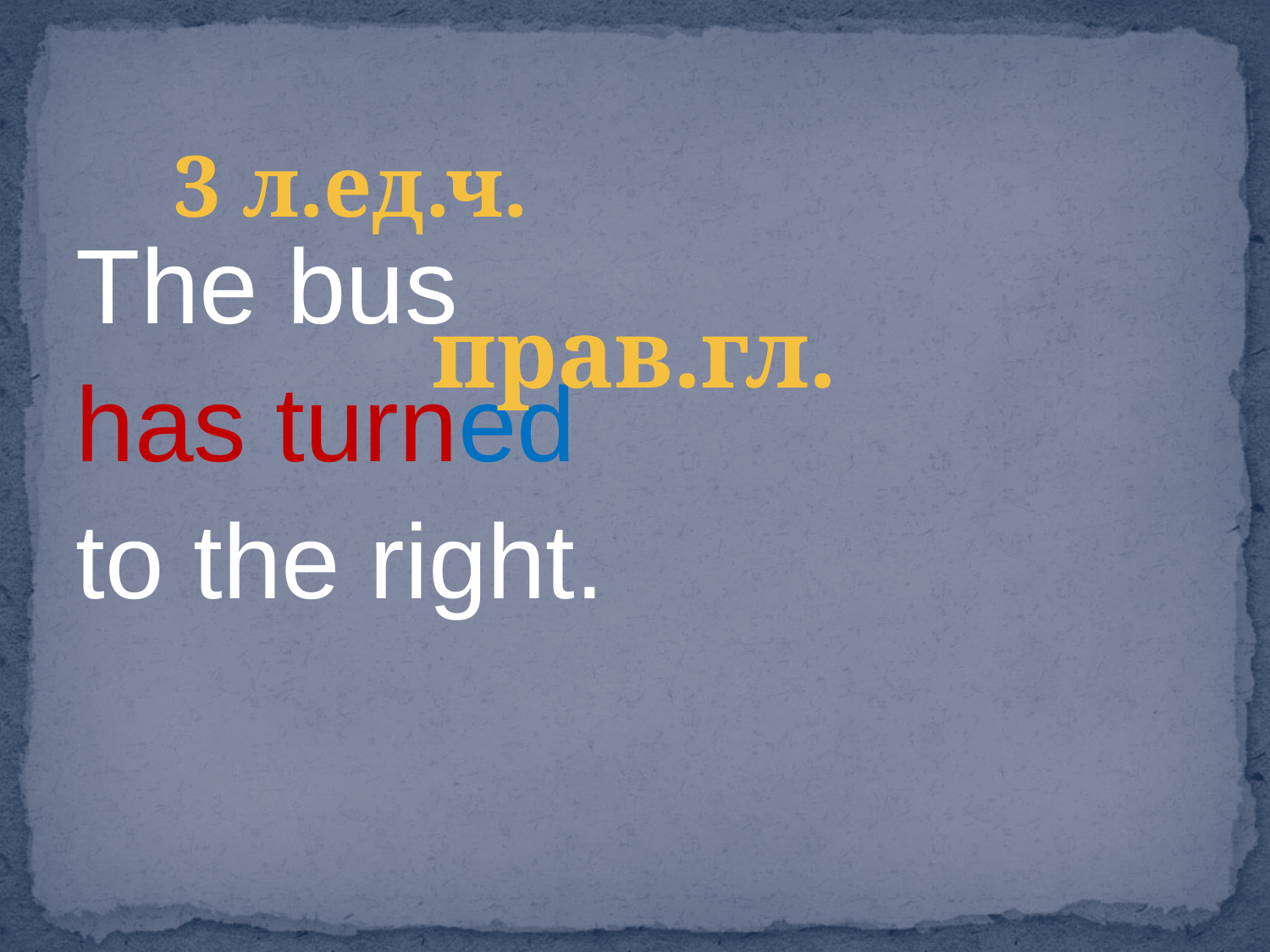

#
3 л.ед.ч.
The bus
has turned
to the right.

прав.гл.